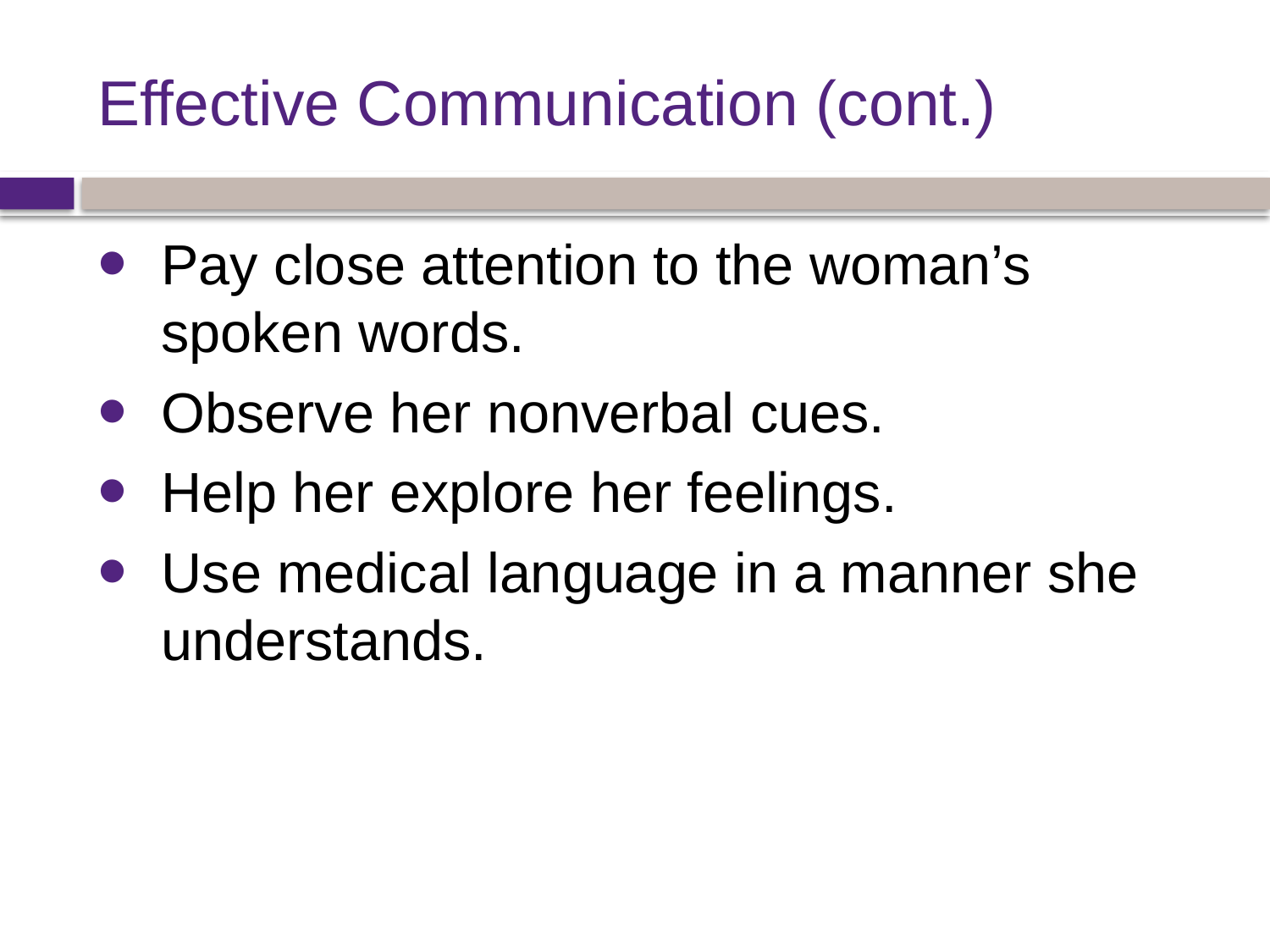

# Effective Communication (cont.)
Pay close attention to the woman’s spoken words.
Observe her nonverbal cues.
Help her explore her feelings.
Use medical language in a manner she understands.